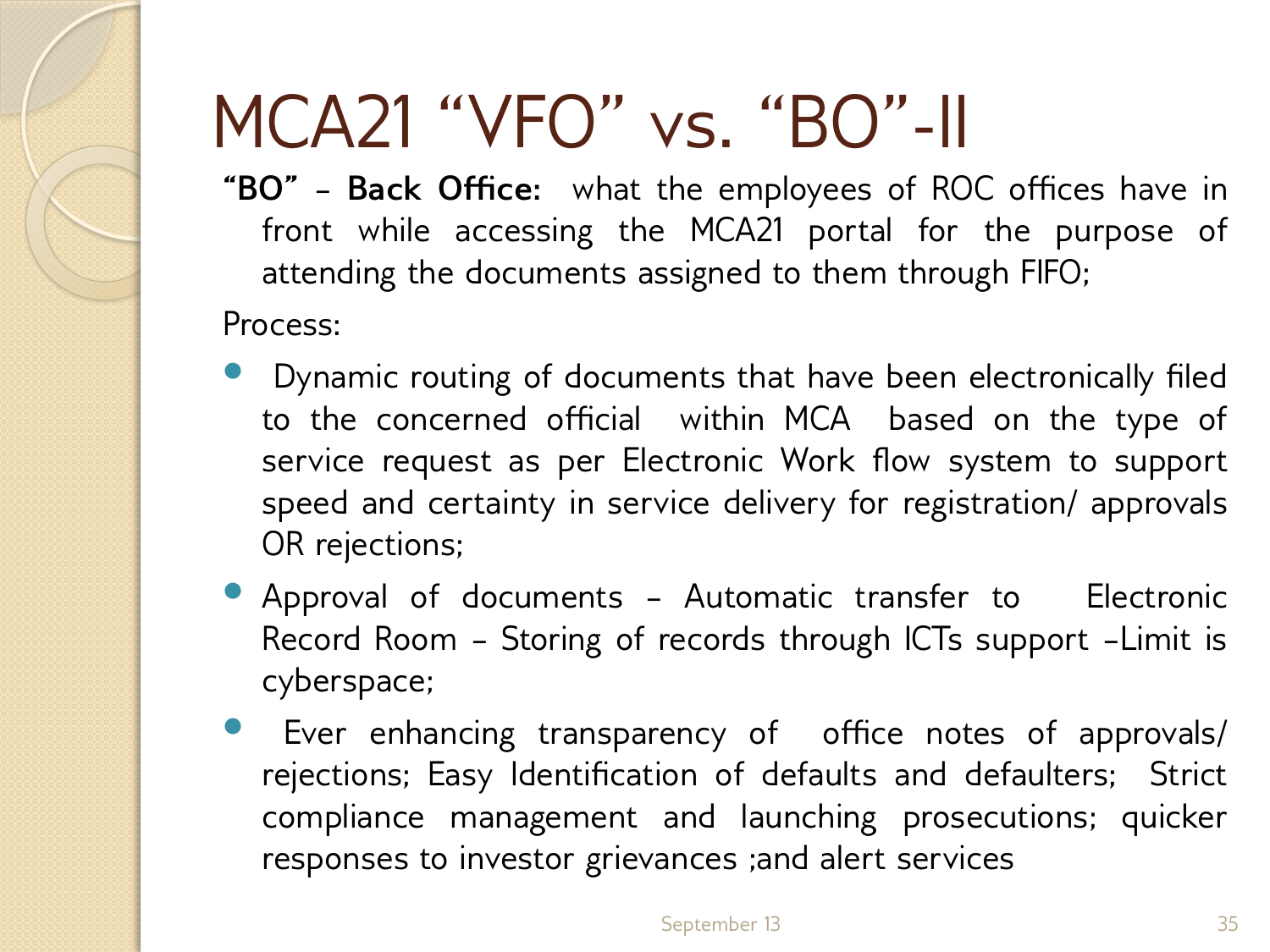

# MCA21 “VFO” vs. “BO”-II
“BO” – Back Office:  what the employees of ROC offices have in front while accessing the MCA21 portal for the purpose of attending the documents assigned to them through FIFO;
Process:
 Dynamic routing of documents that have been electronically filed to the concerned official  within MCA  based on the type of service request as per Electronic Work flow system to support speed and certainty in service delivery for registration/ approvals OR rejections;
Approval of documents – Automatic transfer to   Electronic Record Room – Storing of records through ICTs support –Limit is cyberspace;
 Ever enhancing transparency of  office notes of approvals/ rejections; Easy Identification of defaults and defaulters;  Strict compliance management and launching prosecutions; quicker responses to investor grievances ;and alert services

September 13
35